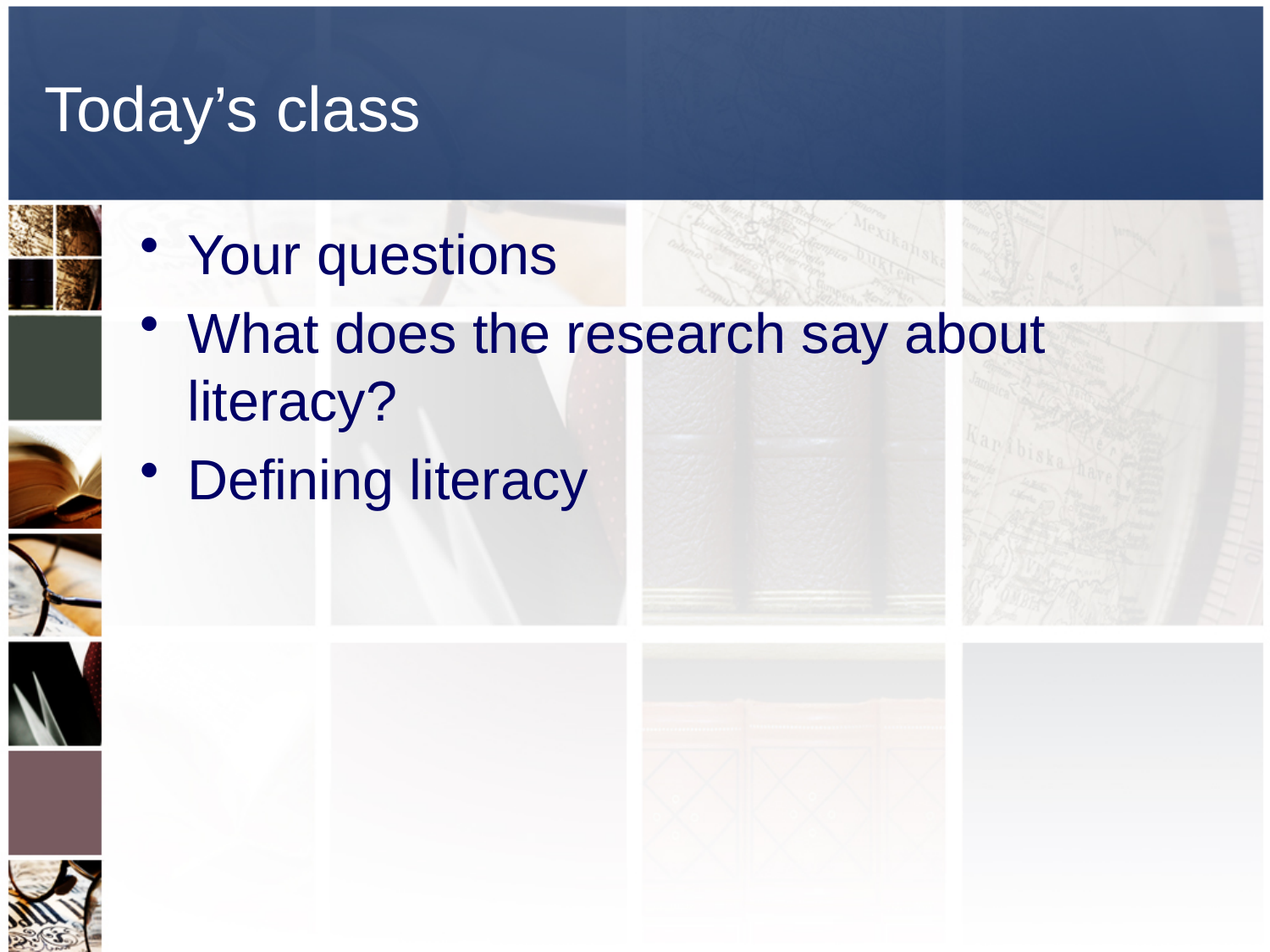

# Today’s class
Your questions
What does the research say about literacy?
Defining literacy